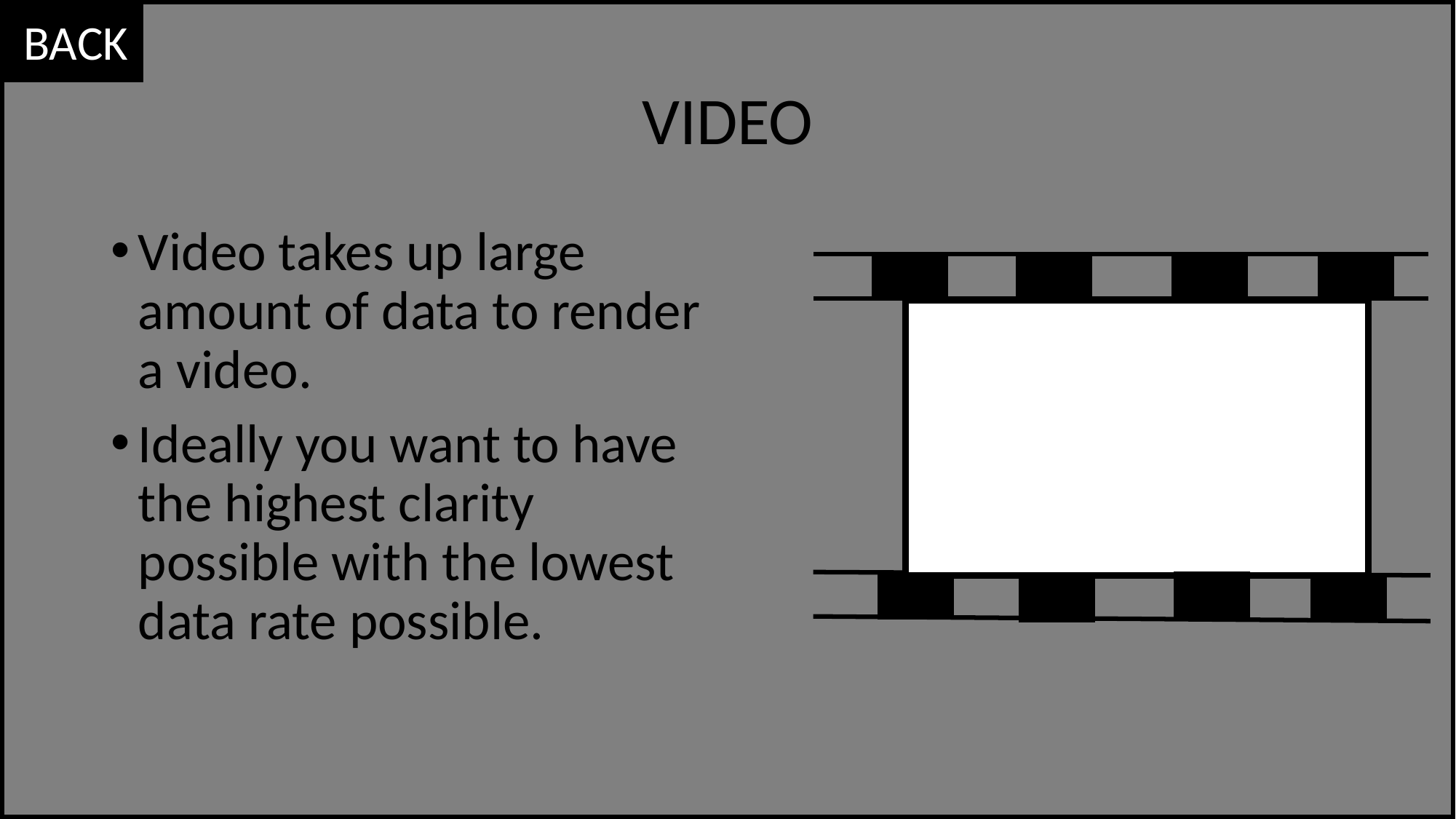

BACK
# VIDEO
Video takes up large amount of data to render a video.
Ideally you want to have the highest clarity possible with the lowest data rate possible.